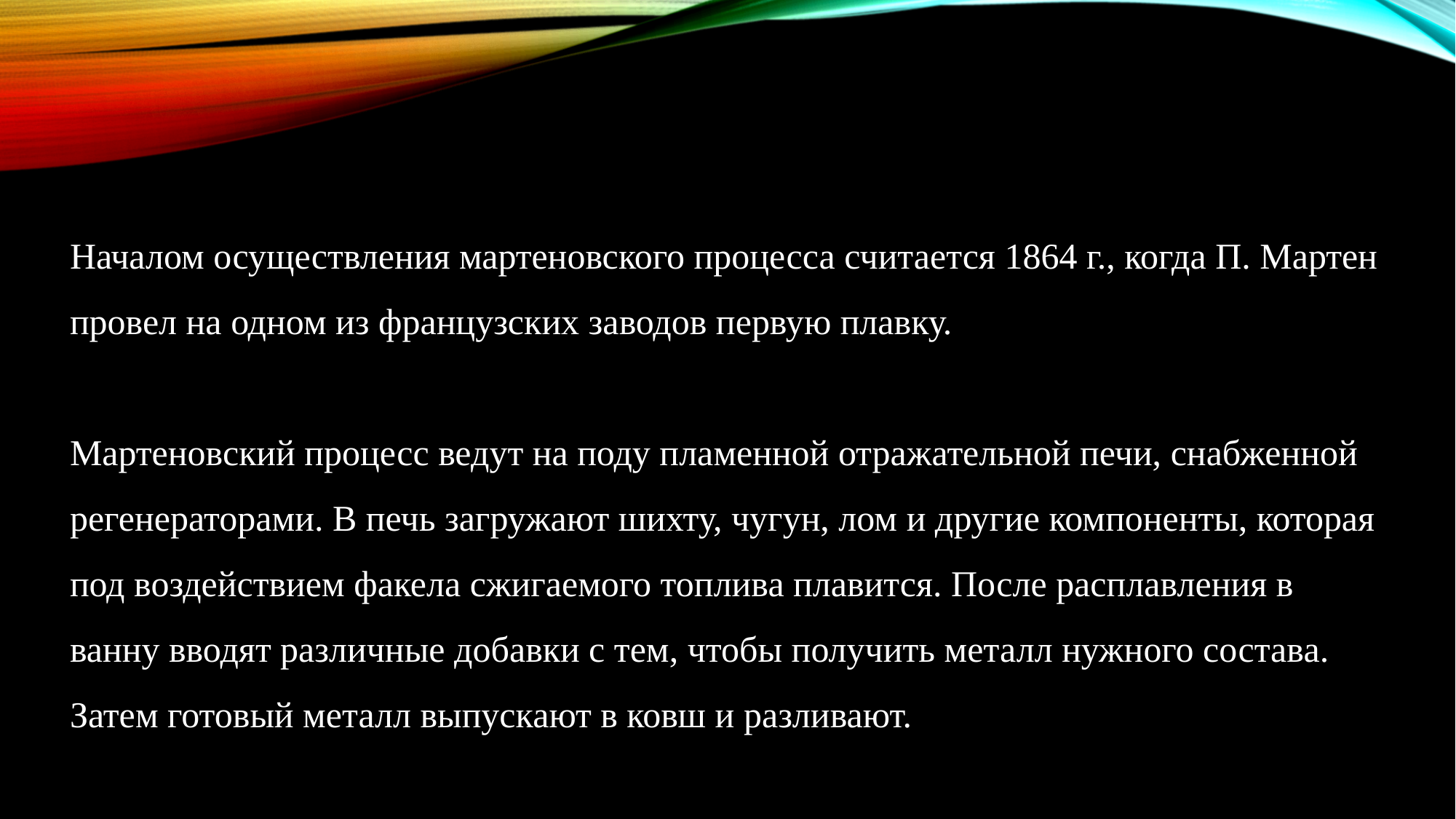

Началом осуществления мартеновского процесса считается 1864 г., когда П. Мартен провел на одном из французских заводов первую плавку.

Мартеновский процесс ведут на поду пламенной отражательной печи, снабженной регенераторами. В печь загружают шихту, чугун, лом и другие компоненты, которая под воздействием факела сжигаемого топлива плавится. После расплавления в ванну вводят различные добавки с тем, чтобы получить металл нужного состава. Затем готовый металл выпускают в ковш и разливают.